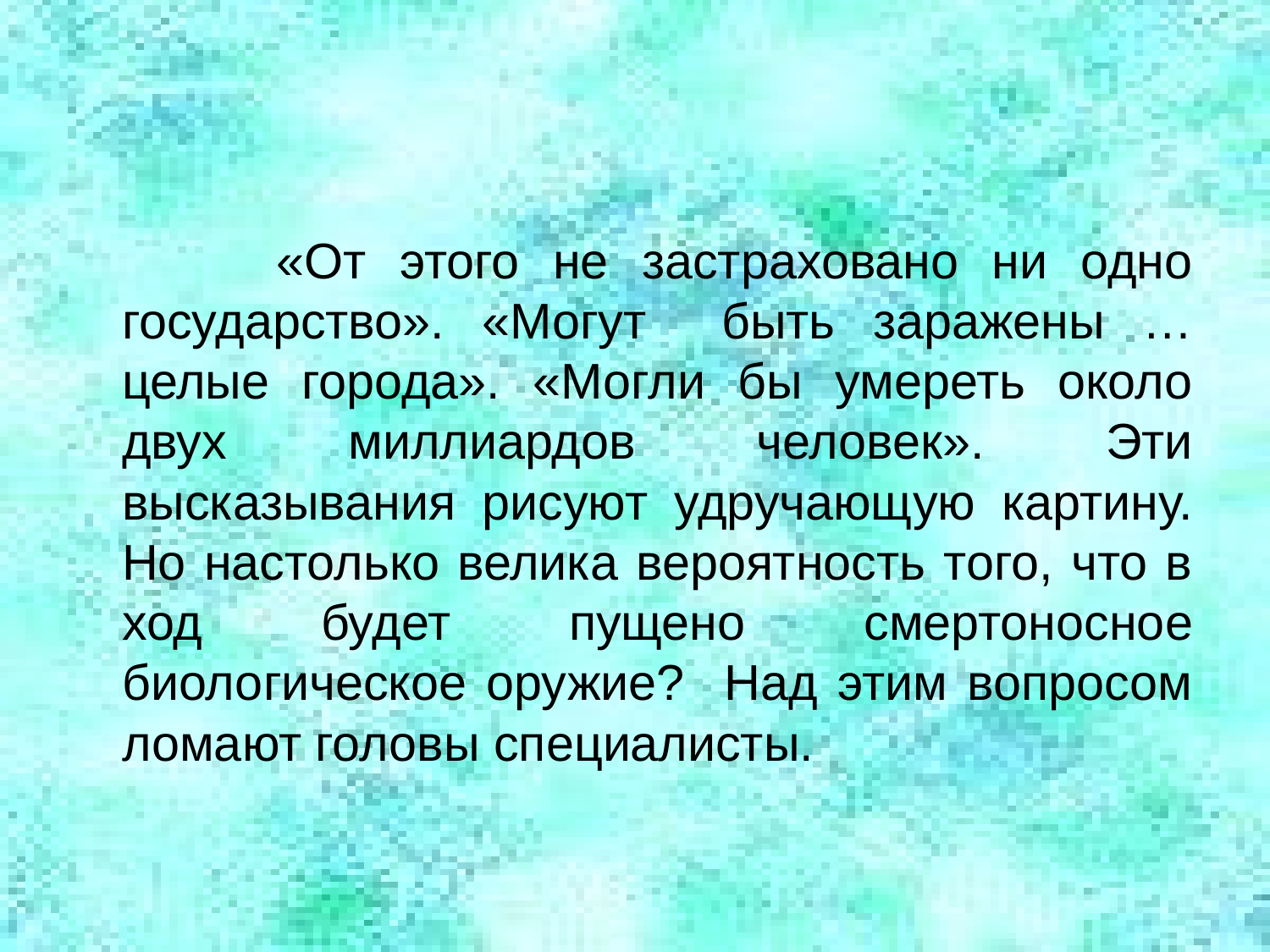

«От этого не застраховано ни одно государство». «Могут  быть заражены … целые города». «Могли бы умереть около двух миллиардов человек». Эти высказывания рисуют удручающую картину. Но настолько велика вероятность того, что в ход будет пущено смертоносное биологическое оружие?  Над этим вопросом ломают головы специалисты.